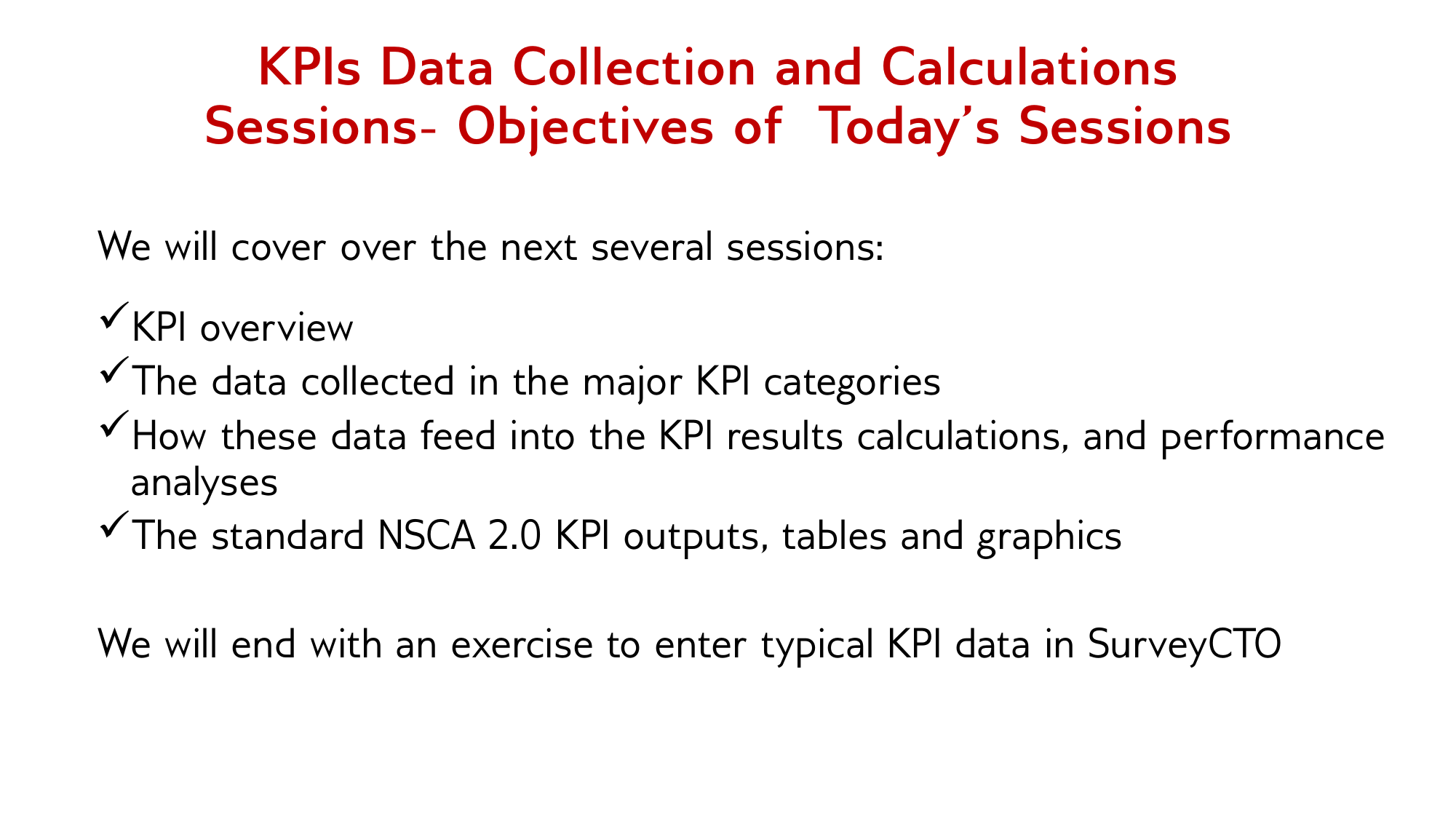

# KPIs Data Collection and Calculations Sessions- Objectives of  Today’s Sessions
We will cover over the next several sessions:

KPI overview
The data collected in the major KPI categories
How these data feed into the KPI results calculations, and performance analyses
The standard NSCA 2.0 KPI outputs, tables and graphics

We will end with an exercise to enter typical KPI data in SurveyCTO